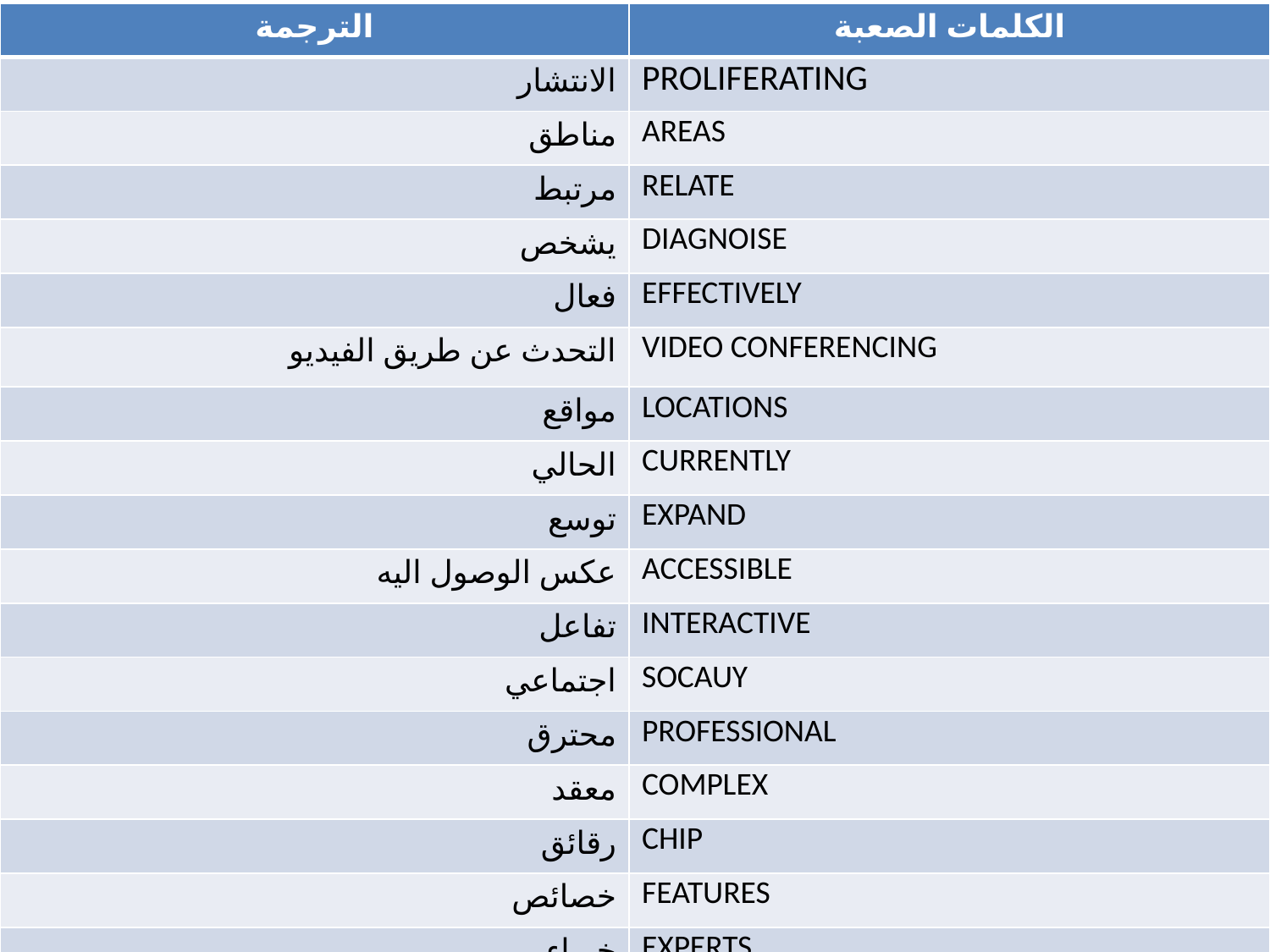

| الترجمة | الكلمات الصعبة |
| --- | --- |
| الانتشار | PROLIFERATING |
| مناطق | AREAS |
| مرتبط | RELATE |
| يشخص | DIAGNOISE |
| فعال | EFFECTIVELY |
| التحدث عن طريق الفيديو | VIDEO CONFERENCING |
| مواقع | LOCATIONS |
| الحالي | CURRENTLY |
| توسع | EXPAND |
| عكس الوصول اليه | ACCESSIBLE |
| تفاعل | INTERACTIVE |
| اجتماعي | SOCAUY |
| محترق | PROFESSIONAL |
| معقد | COMPLEX |
| رقائق | CHIP |
| خصائص | FEATURES |
| خبراء | EXPERTS |
| يشارك | SHARE |
| علمي | SCIENTIFIC |